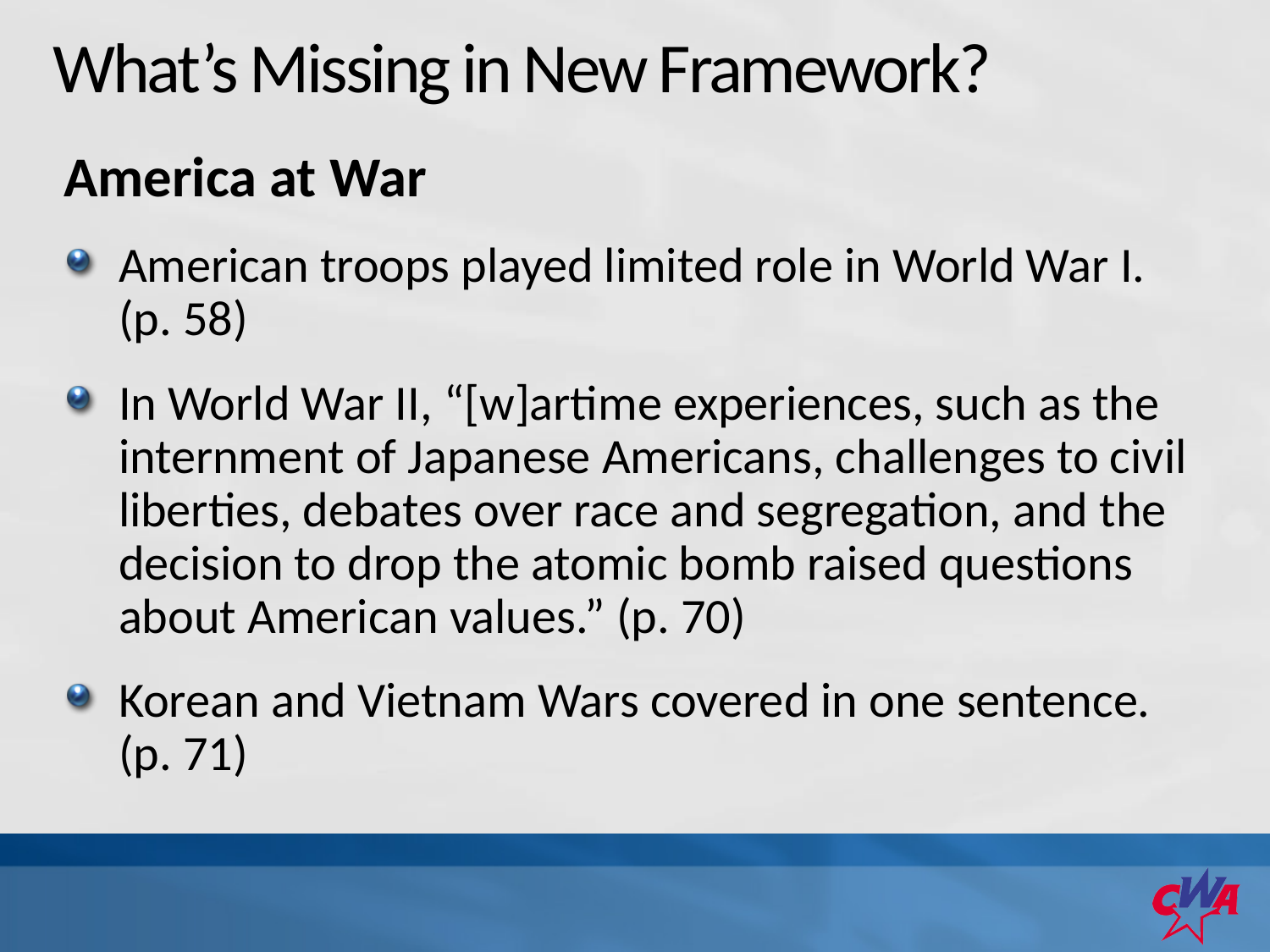

# What’s Missing in New Framework?
America at War
American troops played limited role in World War I. (p. 58)
In World War II, “[w]artime experiences, such as the internment of Japanese Americans, challenges to civil liberties, debates over race and segregation, and the decision to drop the atomic bomb raised questions about American values.” (p. 70)
Korean and Vietnam Wars covered in one sentence. (p. 71)